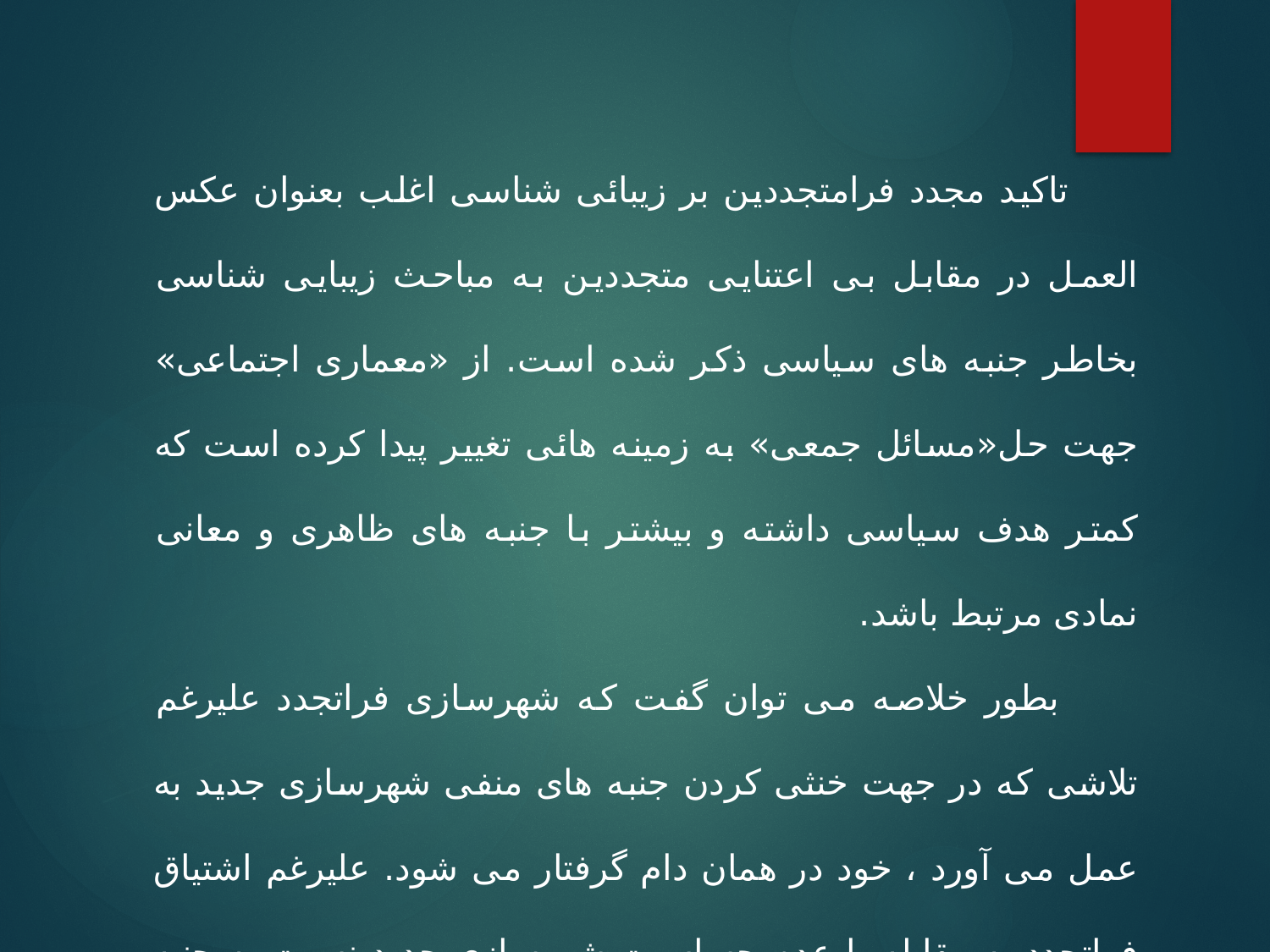

تاکید مجدد فرامتجددین بر زیبائی شناسی اغلب بعنوان عکس العمل در مقابل بی اعتنایی متجددین به مباحث زیبایی شناسی بخاطر جنبه های سیاسی ذکر شده است. از «معماری اجتماعی» جهت حل«مسائل جمعی» به زمینه هائی تغییر پیدا کرده است که کمتر هدف سیاسی داشته و بیشتر با جنبه های ظاهری و معانی نمادی مرتبط باشد.
     بطور خلاصه می توان گفت که شهرسازی فراتجدد علیرغم تلاشی که در جهت خنثی کردن جنبه های منفی شهرسازی جدید به عمل می آورد ، خود در همان دام گرفتار می شود. علیرغم اشتیاق فراتجدد به مقابله با عدم حساسیت شهرسازی جدید نسبت به جنبه های انسانی ، شیفتگی آن نسبت به ظواهر بهمان اندازه آنرا نسبت به جنبه های انسانی بی اعتنا می سازد.